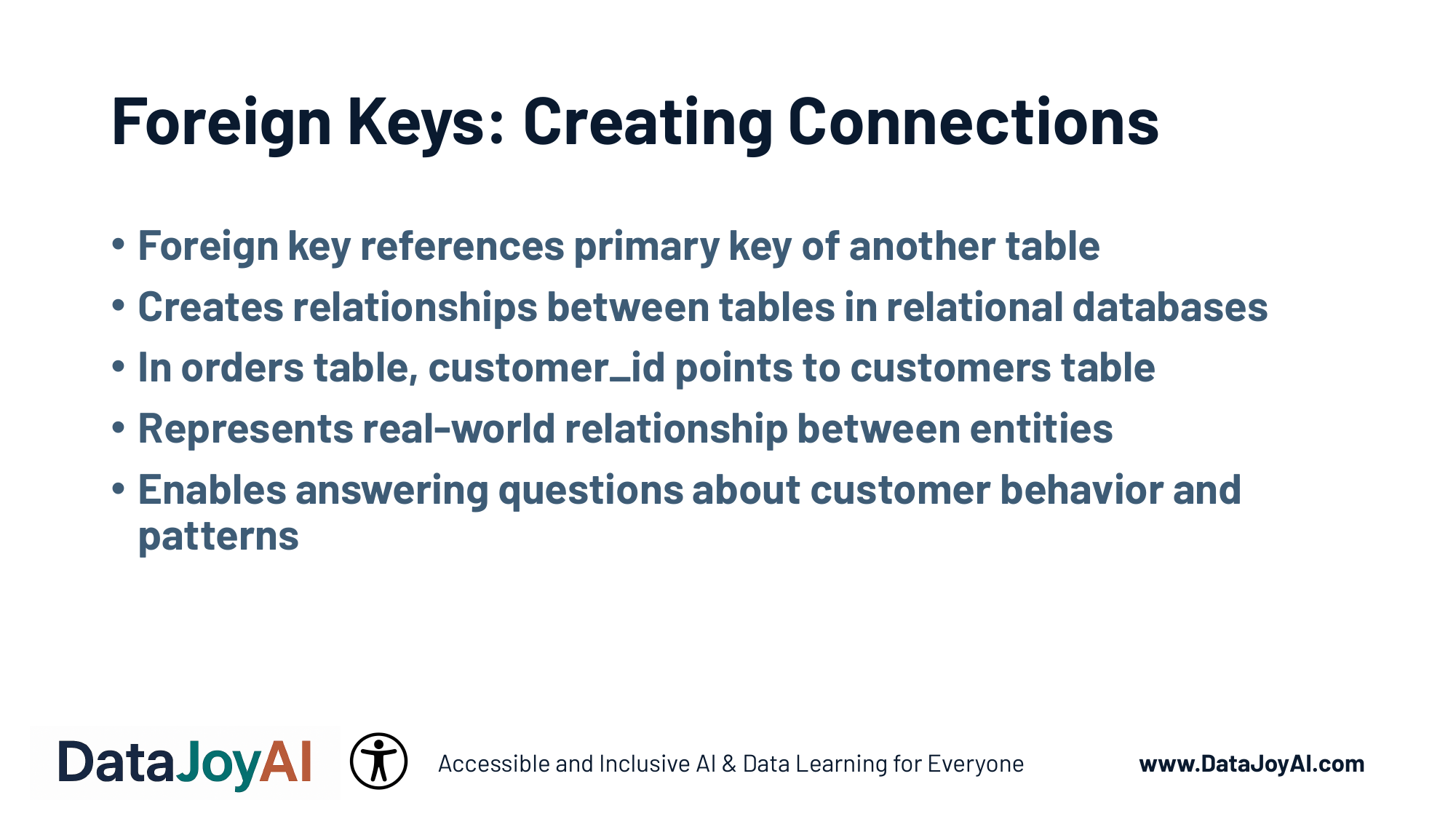

# Foreign Keys: Creating Connections
Foreign key references primary key of another table
Creates relationships between tables in relational databases
In orders table, customer_id points to customers table
Represents real-world relationship between entities
Enables answering questions about customer behavior and patterns